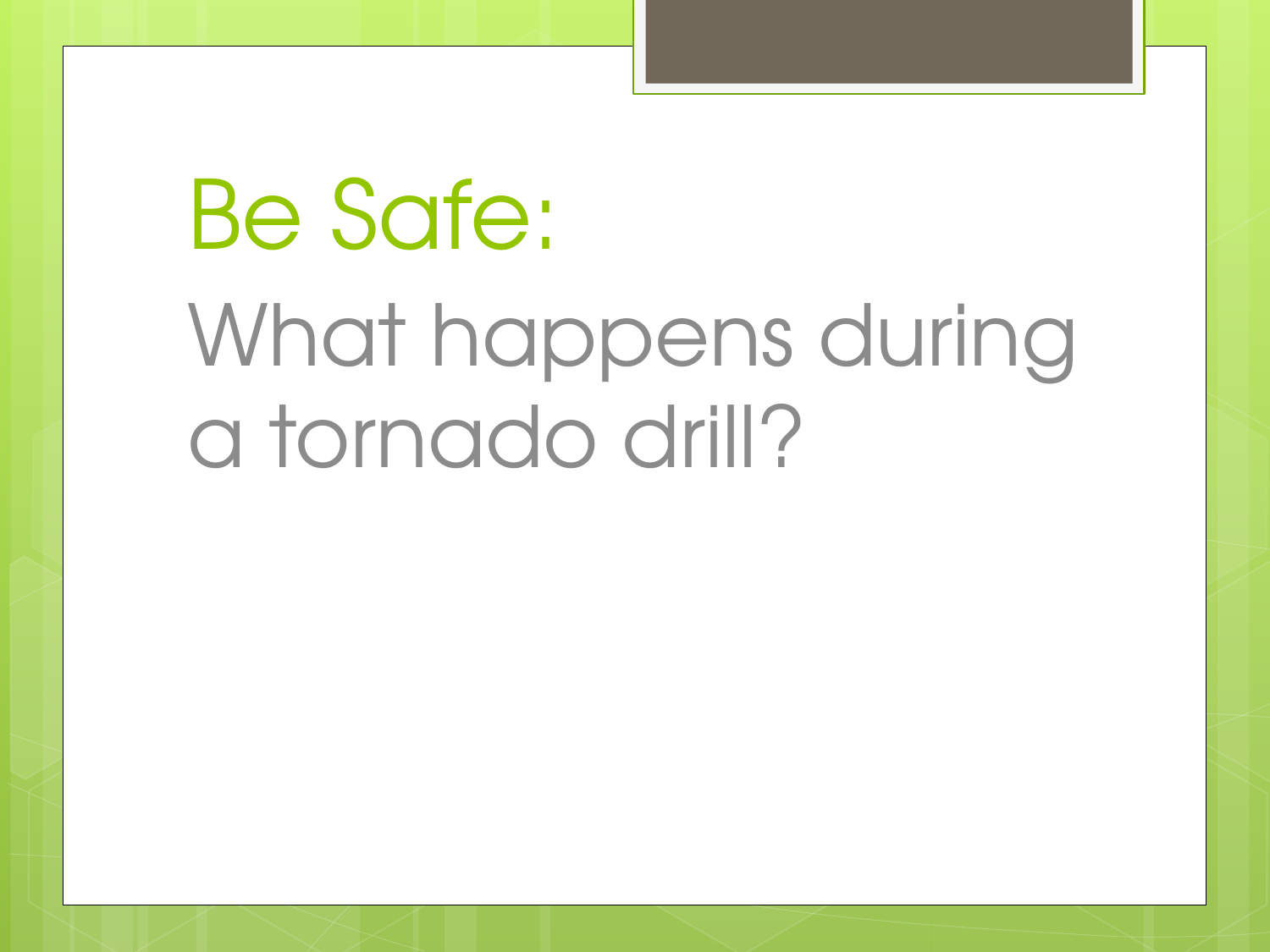

# Be Safe:
What happens during a tornado drill?